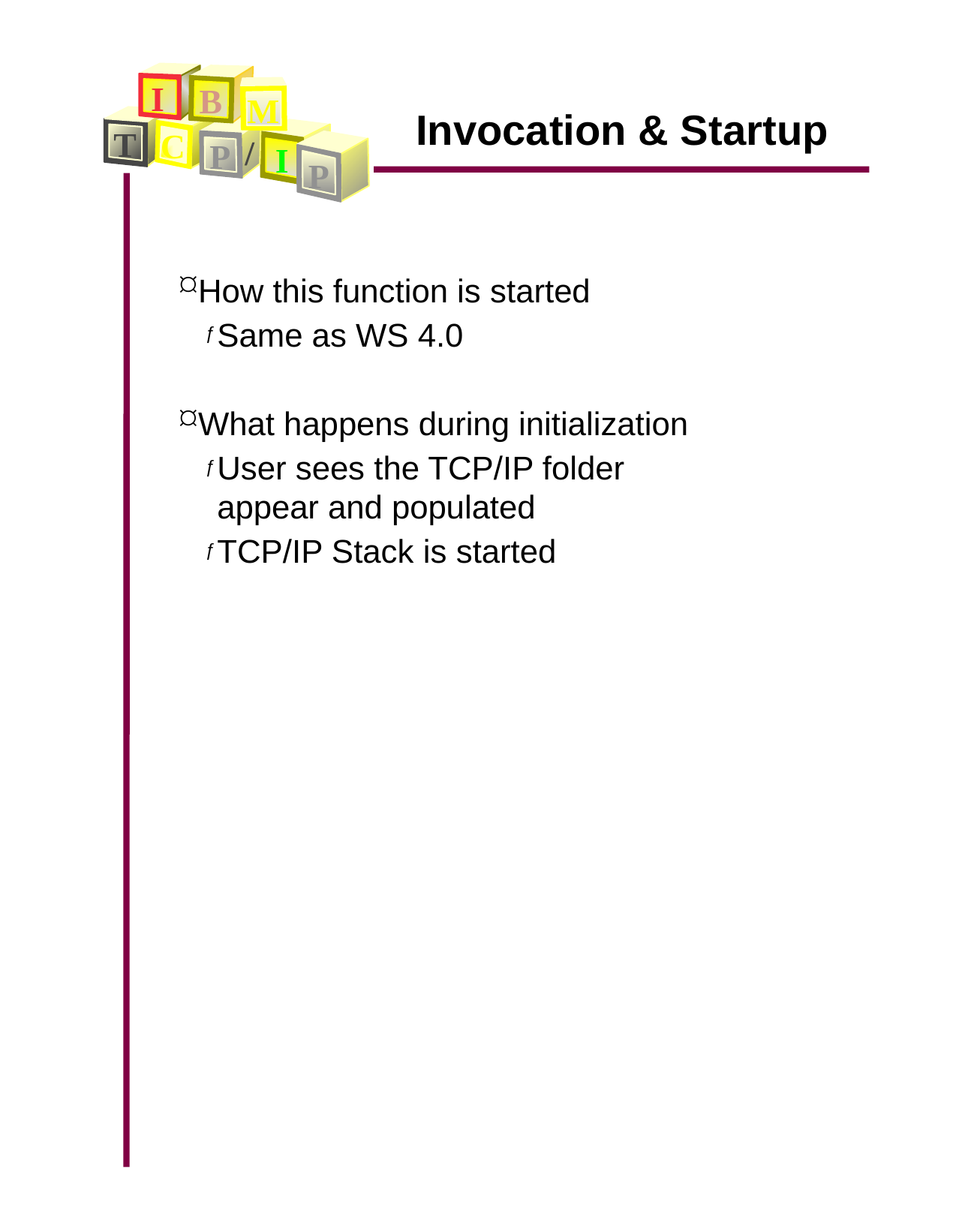

Invocation & Startup

I

B

M

T
C

/

P

I

P

How this function is started
Same as WS 4.0

What happens during initialization
User sees the TCP/IP folder appear and populated
TCP/IP Stack is started